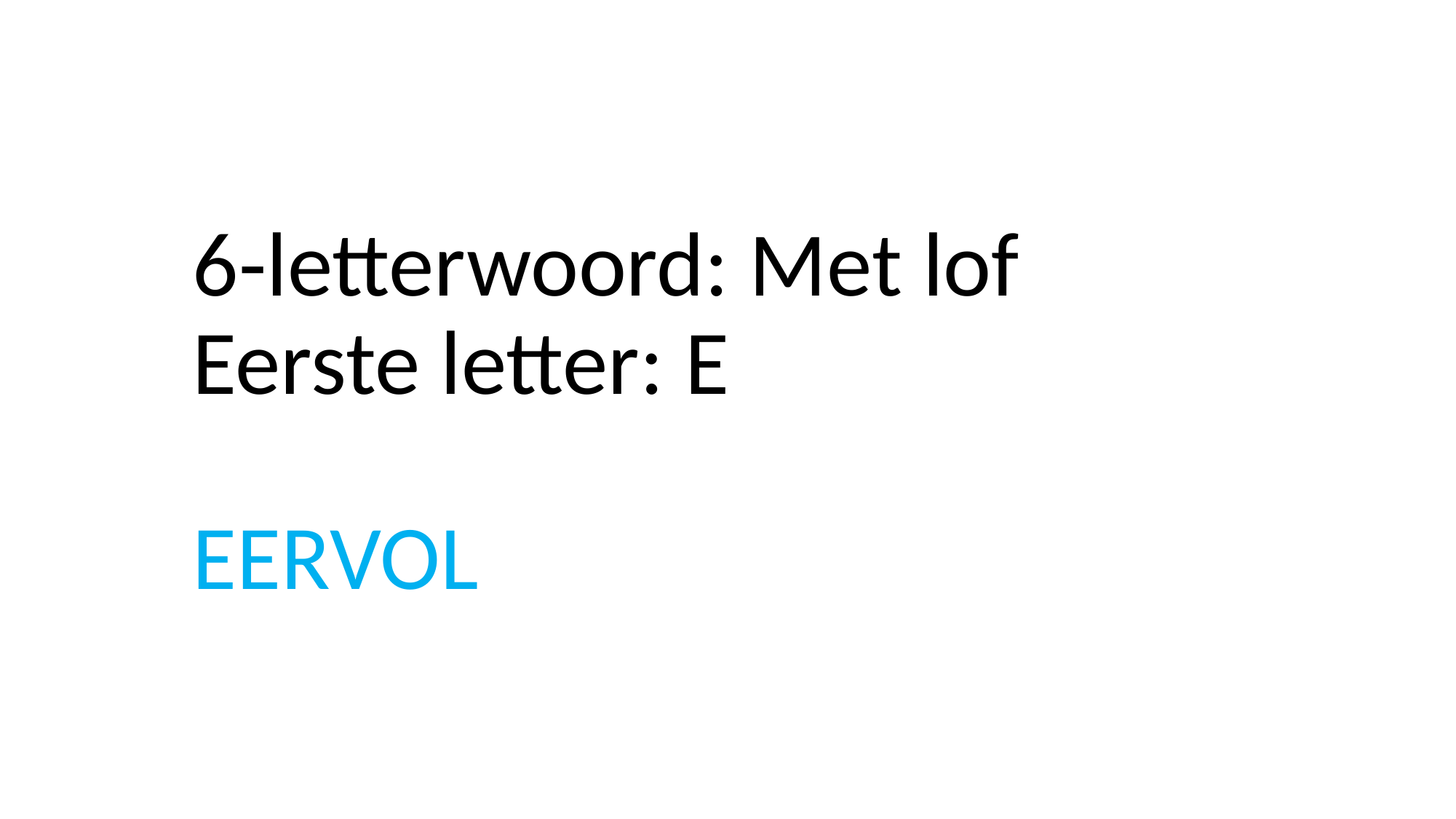

# 6-letterwoord: Met lof Eerste letter: E
EERVOL